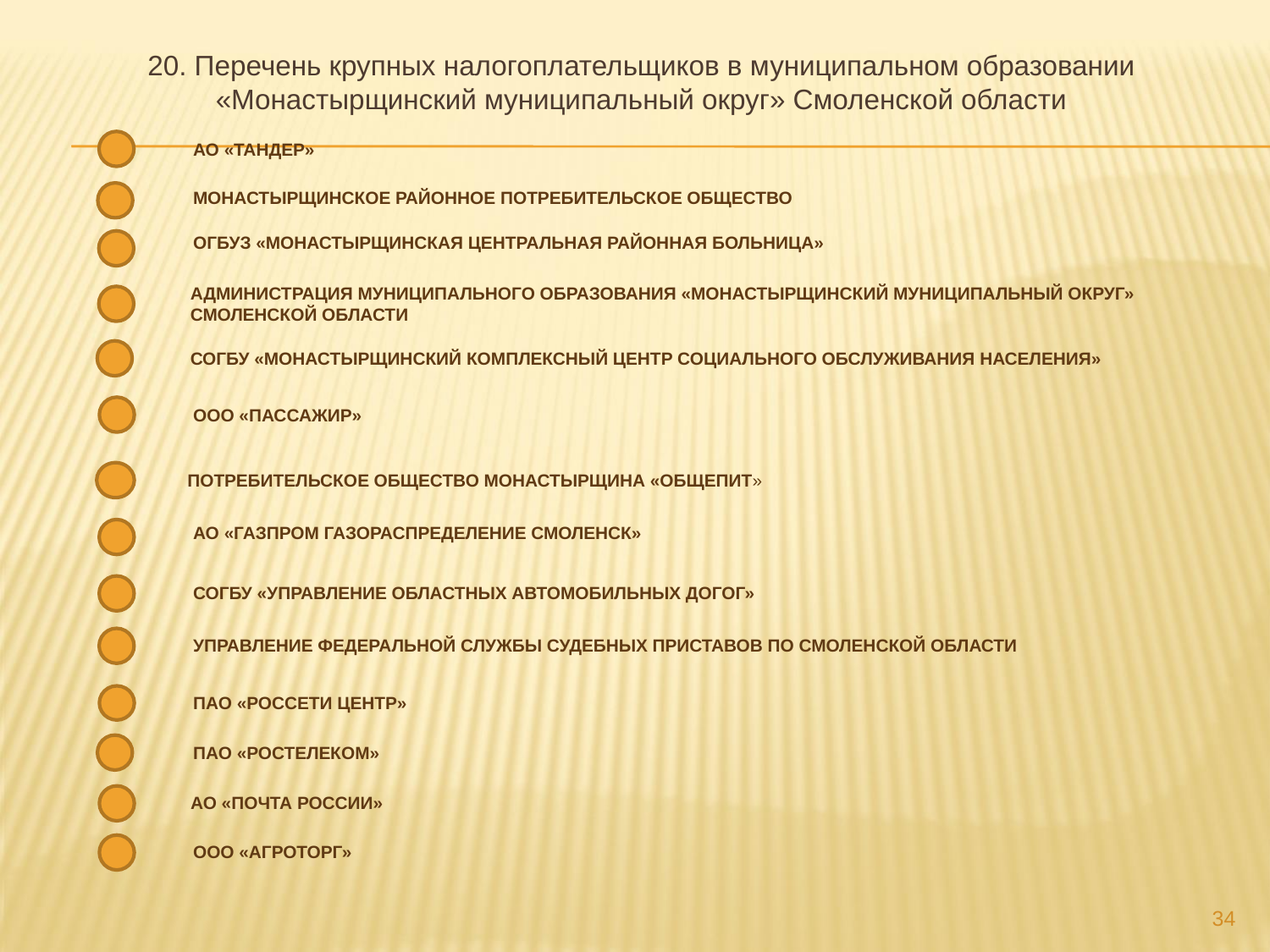

# 20. Перечень крупных налогоплательщиков в муниципальном образовании «Монастырщинский муниципальный округ» Смоленской области

АО «ТАНДЕР»

МОНАСТЫРЩИНСКОЕ РАЙОННОЕ ПОТРЕБИТЕЛЬСКОЕ ОБЩЕСТВО

ОГБУЗ «МОНАСТЫРЩИНСКАЯ ЦЕНТРАЛЬНАЯ РАЙОННАЯ БОЛЬНИЦА»

АДМИНИСТРАЦИЯ МУНИЦИПАЛЬНОГО ОБРАЗОВАНИЯ «МОНАСТЫРЩИНСКИЙ МУНИЦИПАЛЬНЫЙ ОКРУГ» СМОЛЕНСКОЙ ОБЛАСТИ

СОГБУ «МОНАСТЫРЩИНСКИЙ КОМПЛЕКСНЫЙ ЦЕНТР СОЦИАЛЬНОГО ОБСЛУЖИВАНИЯ НАСЕЛЕНИЯ»

ООО «ПАССАЖИР»

ПОТРЕБИТЕЛЬСКОЕ ОБЩЕСТВО МОНАСТЫРЩИНА «ОБЩЕПИТ»
АО «ГАЗПРОМ ГАЗОРАСПРЕДЕЛЕНИЕ СМОЛЕНСК»

СОГБУ «УПРАВЛЕНИЕ ОБЛАСТНЫХ АВТОМОБИЛЬНЫХ ДОГОГ»

УПРАВЛЕНИЕ ФЕДЕРАЛЬНОЙ СЛУЖБЫ СУДЕБНЫХ ПРИСТАВОВ ПО СМОЛЕНСКОЙ ОБЛАСТИ

ПАО «РОССЕТИ ЦЕНТР»

ПАО «РОСТЕЛЕКОМ»

АО «ПОЧТА РОССИИ»

ООО «АГРОТОРГ»
34